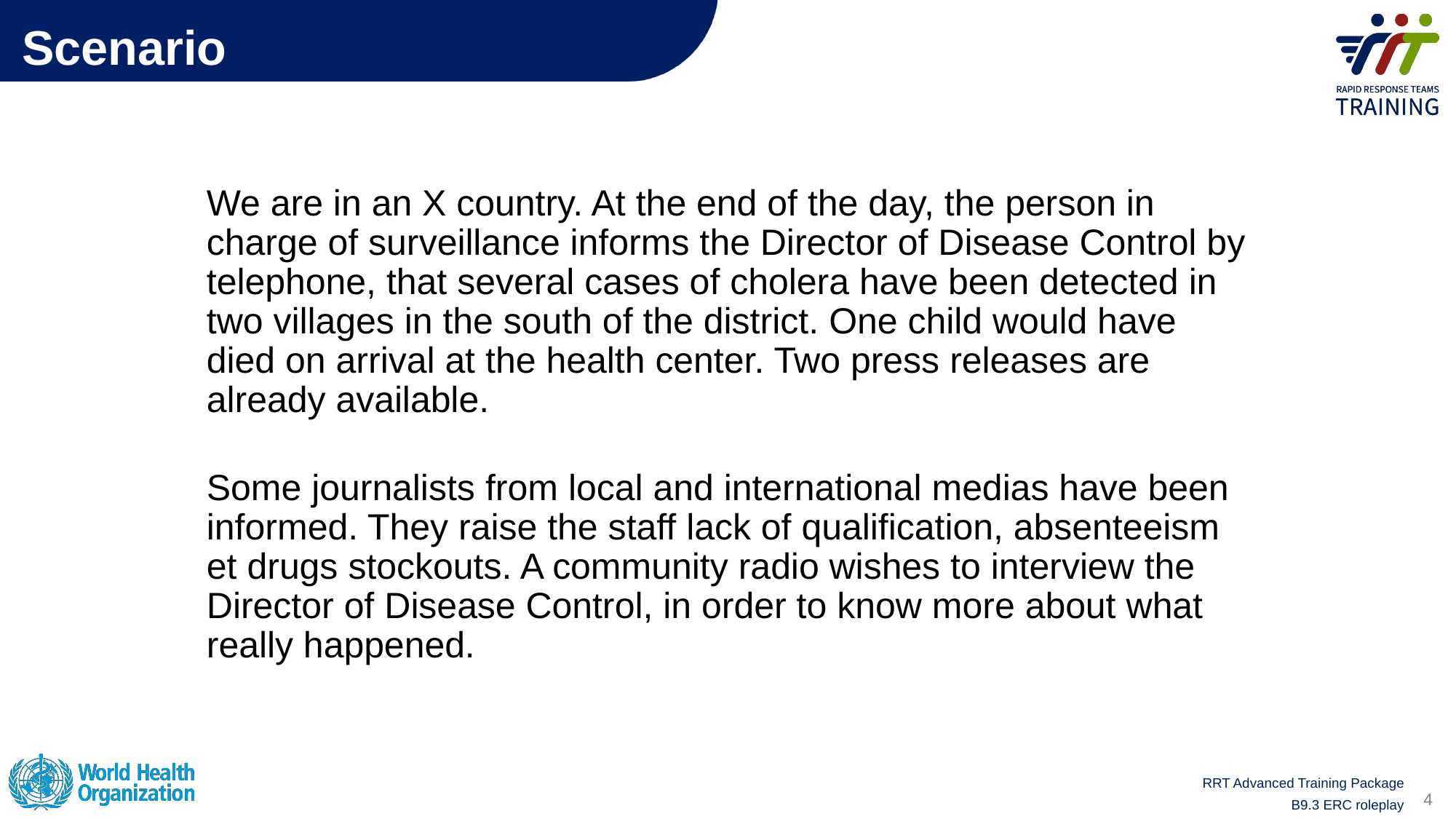

# Scenario
We are in an X country. At the end of the day, the person in charge of surveillance informs the Director of Disease Control by telephone, that several cases of cholera have been detected in two villages in the south of the district. One child would have died on arrival at the health center. Two press releases are already available.

Some journalists from local and international medias have been informed. They raise the staff lack of qualification, absenteeism et drugs stockouts. A community radio wishes to interview the Director of Disease Control, in order to know more about what really happened.